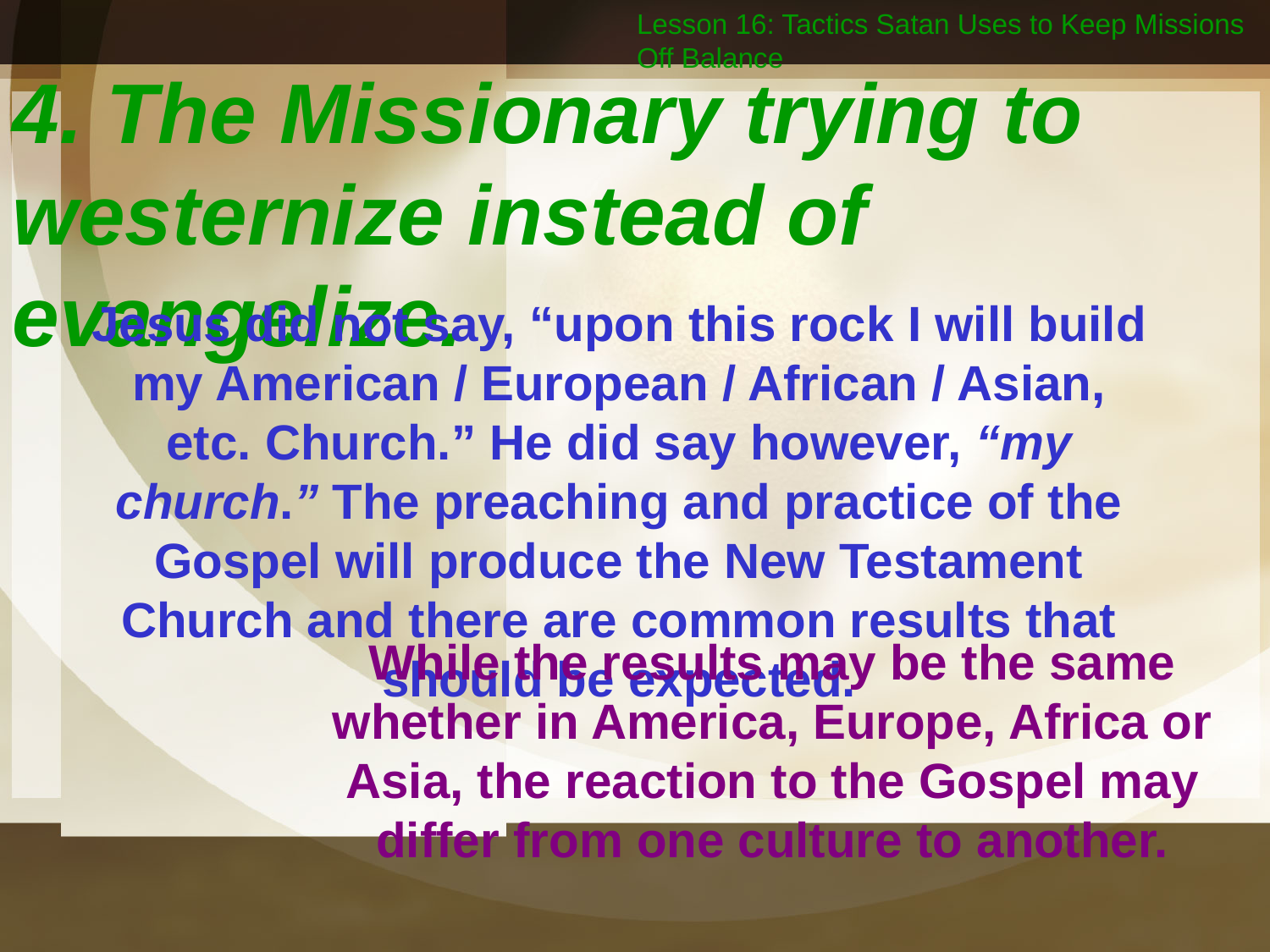

Lesson 16: Tactics Satan Uses to Keep Missions Off Balance
4. The Missionary trying to westernize instead of evangelize.
Jesus did not say, “upon this rock I will build my American / European / African / Asian, etc. Church.” He did say however, “my church.” The preaching and practice of the Gospel will produce the New Testament Church and there are common results that should be expected.
While the results may be the same whether in America, Europe, Africa or Asia, the reaction to the Gospel may differ from one culture to another.